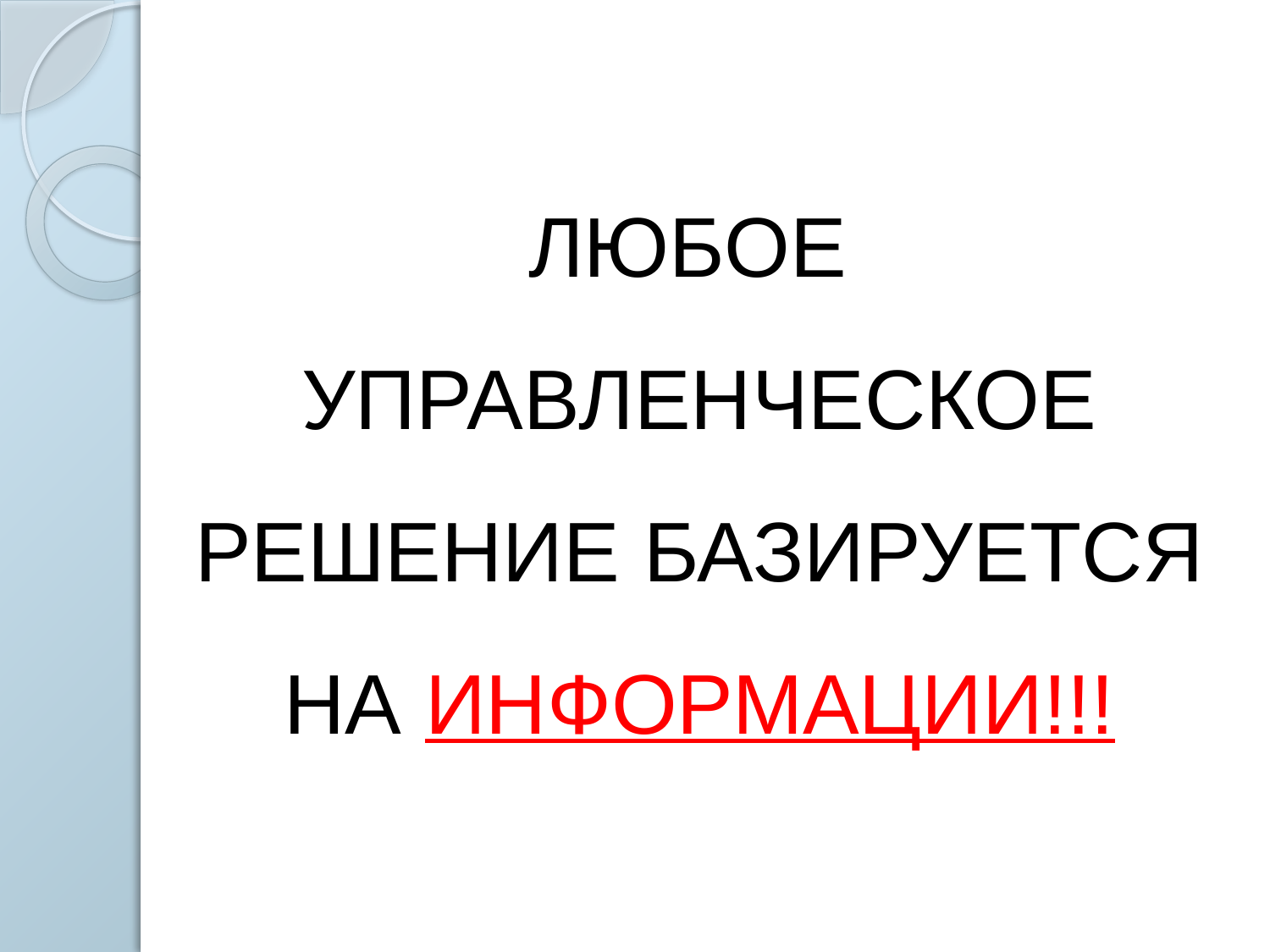

# ЛЮБОЕ  УПРАВЛЕНЧЕСКОЕ РЕШЕНИЕ БАЗИРУЕТСЯ НА ИНФОРМАЦИИ!!!